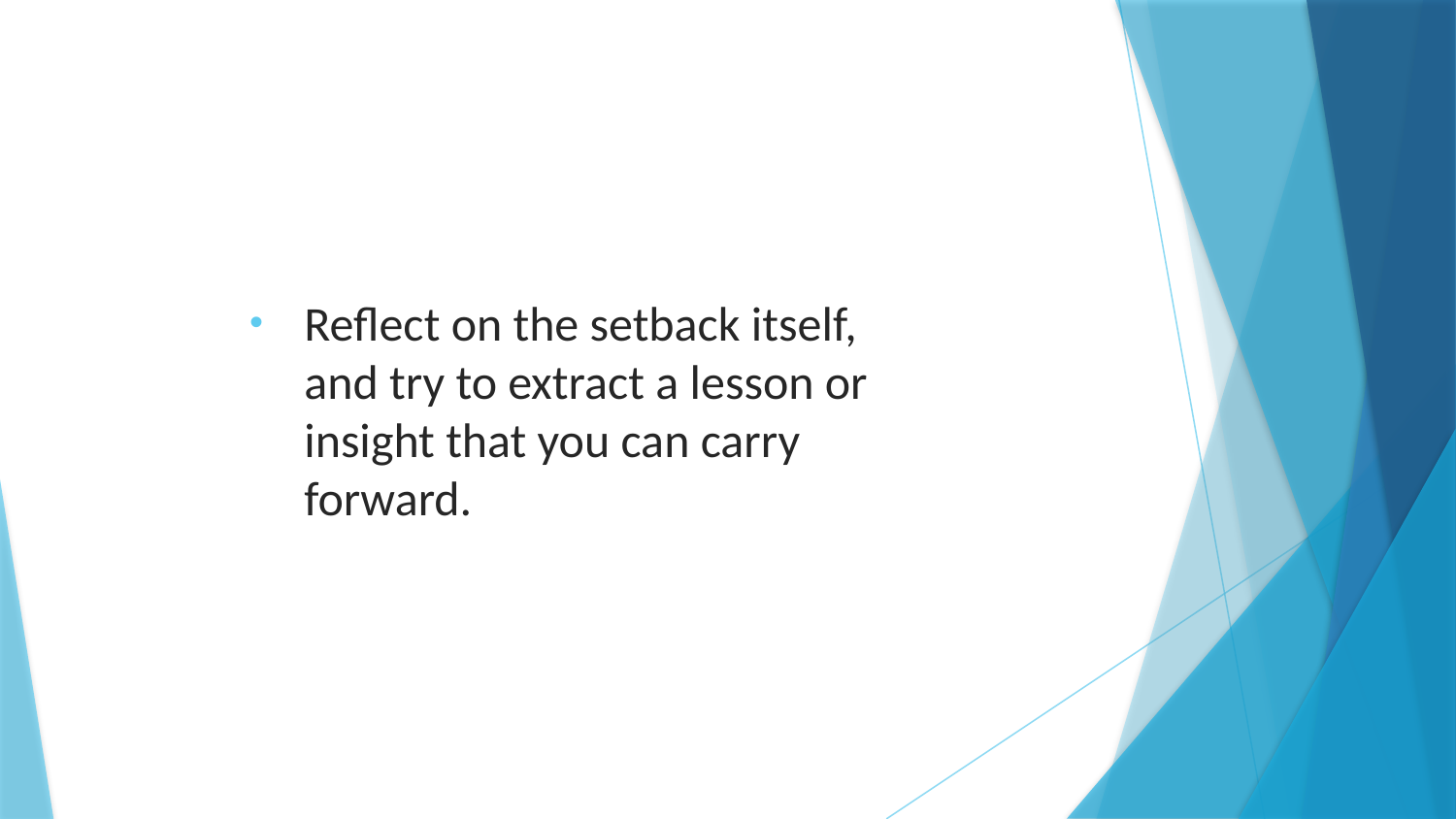

Reflect on the setback itself, and try to extract a lesson or insight that you can carry forward.